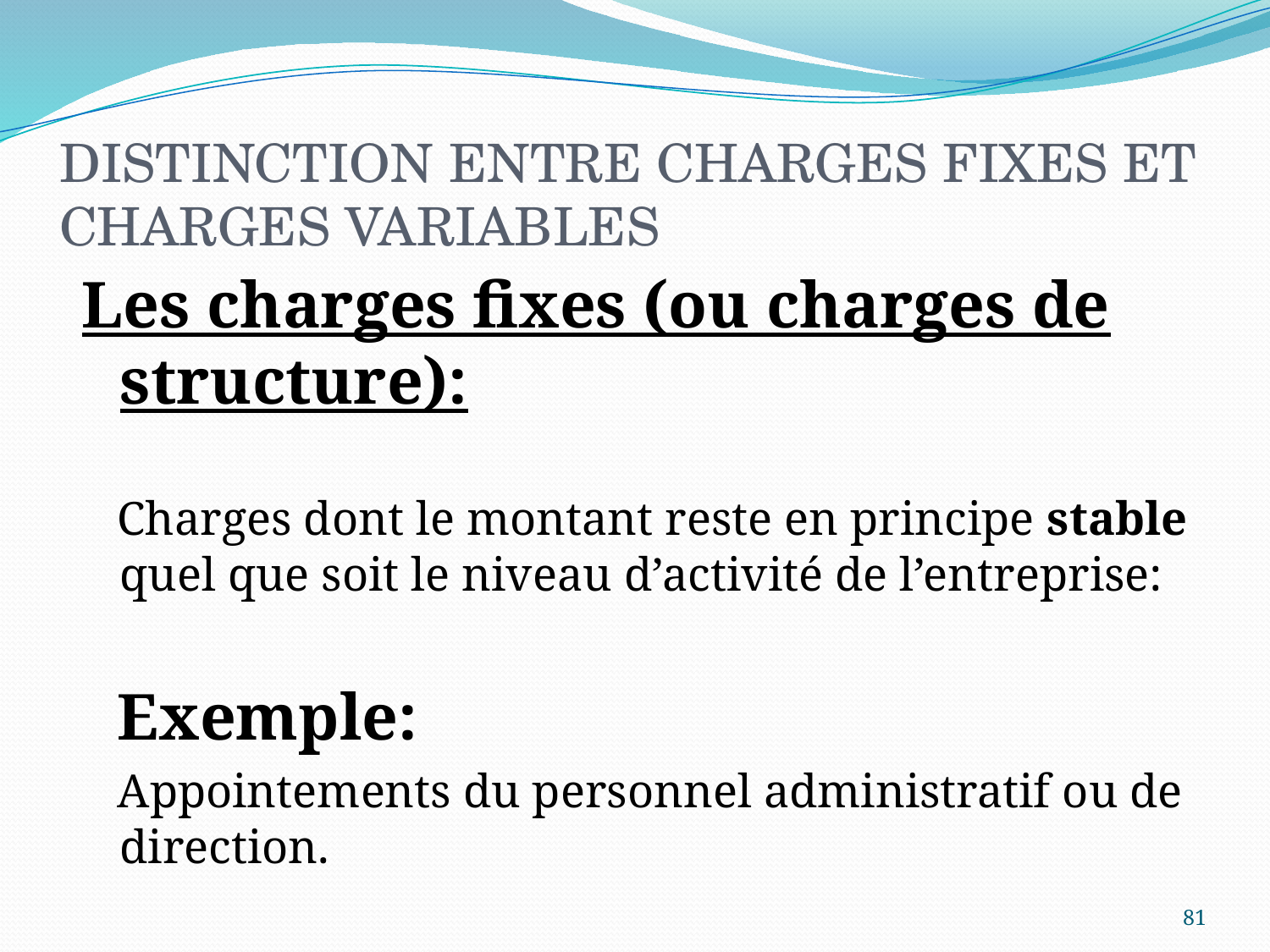

# Distinction entre charges fixes et charges variables
Les charges fixes (ou charges de structure):

   Charges dont le montant reste en principe stable quel que soit le niveau d’activité de l’entreprise:

   Exemple:
   Appointements du personnel administratif ou de direction.

81